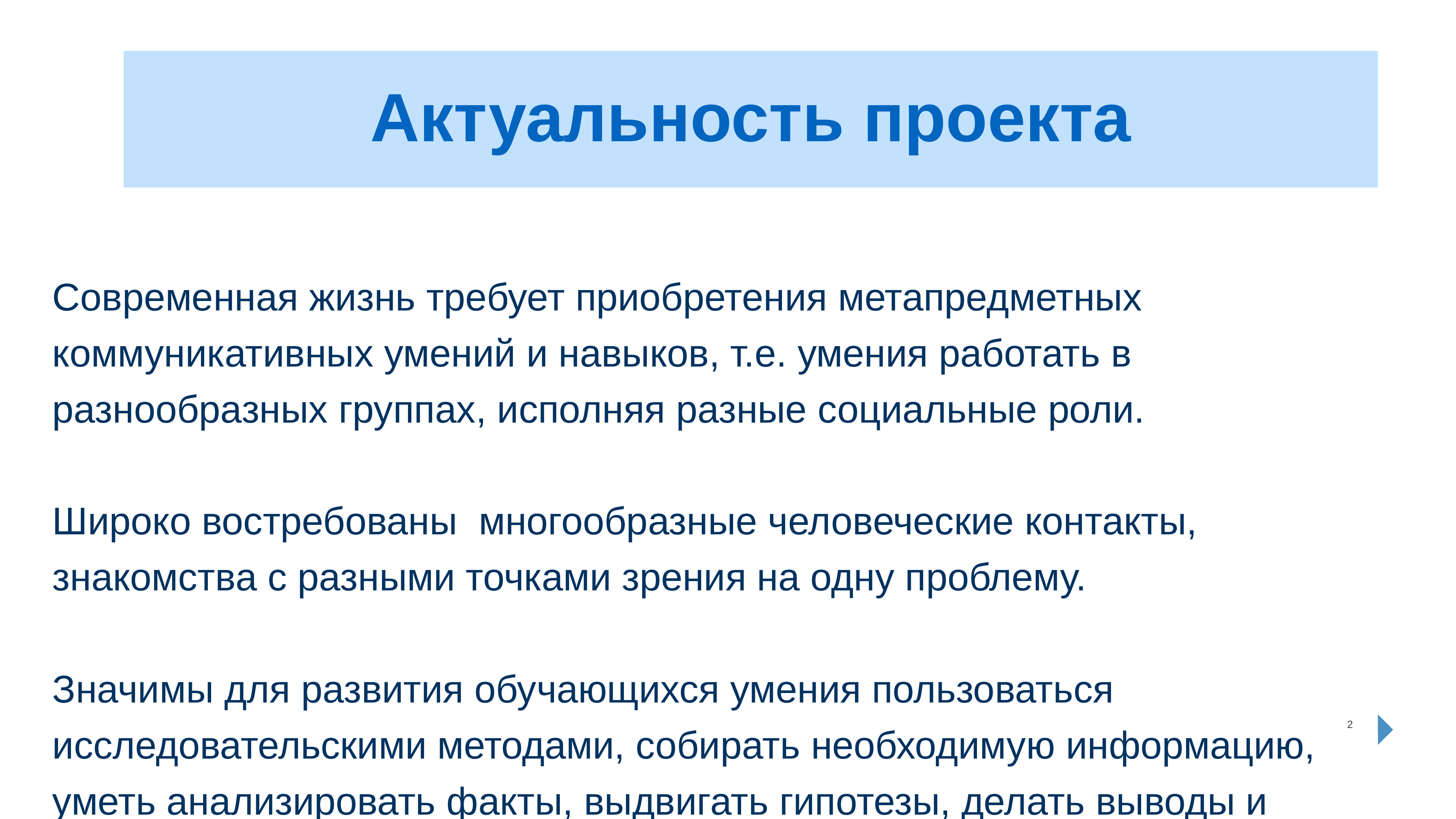

# Актуальность проекта
Современная жизнь требует приобретения метапредметных  коммуникативных умений и навыков, т.е. умения работать в разнообразных группах, исполняя разные социальные роли.

Широко востребованы  многообразные человеческие контакты, знакомства с разными точками зрения на одну проблему.

Значимы для развития обучающихся умения пользоваться исследовательскими методами, собирать необходимую информацию, уметь анализировать факты, выдвигать гипотезы, делать выводы и заключения.
2